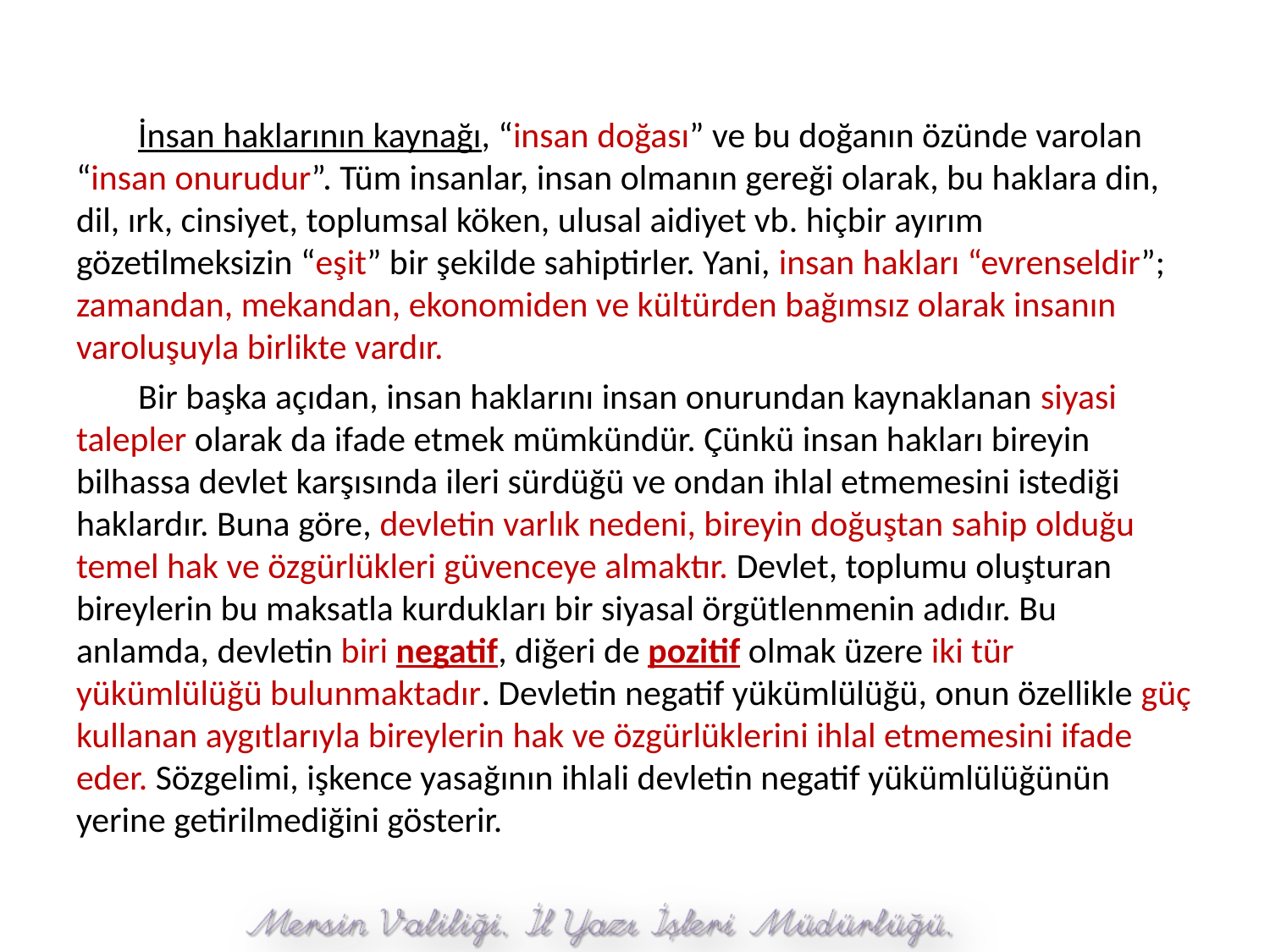

#
İnsan haklarının kaynağı, “insan doğası” ve bu doğanın özünde varolan “insan onurudur”. Tüm insanlar, insan olmanın gereği olarak, bu haklara din, dil, ırk, cinsiyet, toplumsal köken, ulusal aidiyet vb. hiçbir ayırım gözetilmeksizin “eşit” bir şekilde sahiptirler. Yani, insan hakları “evrenseldir”; zamandan, mekandan, ekonomiden ve kültürden bağımsız olarak insanın varoluşuyla birlikte vardır.
Bir başka açıdan, insan haklarını insan onurundan kaynaklanan siyasi talepler olarak da ifade etmek mümkündür. Çünkü insan hakları bireyin bilhassa devlet karşısında ileri sürdüğü ve ondan ihlal etmemesini istediği haklardır. Buna göre, devletin varlık nedeni, bireyin doğuştan sahip olduğu temel hak ve özgürlükleri güvenceye almaktır. Devlet, toplumu oluşturan bireylerin bu maksatla kurdukları bir siyasal örgütlenmenin adıdır. Bu anlamda, devletin biri negatif, diğeri de pozitif olmak üzere iki tür yükümlülüğü bulunmaktadır. Devletin negatif yükümlülüğü, onun özellikle güç kullanan aygıtlarıyla bireylerin hak ve özgürlüklerini ihlal etmemesini ifade eder. Sözgelimi, işkence yasağının ihlali devletin negatif yükümlülüğünün yerine getirilmediğini gösterir.